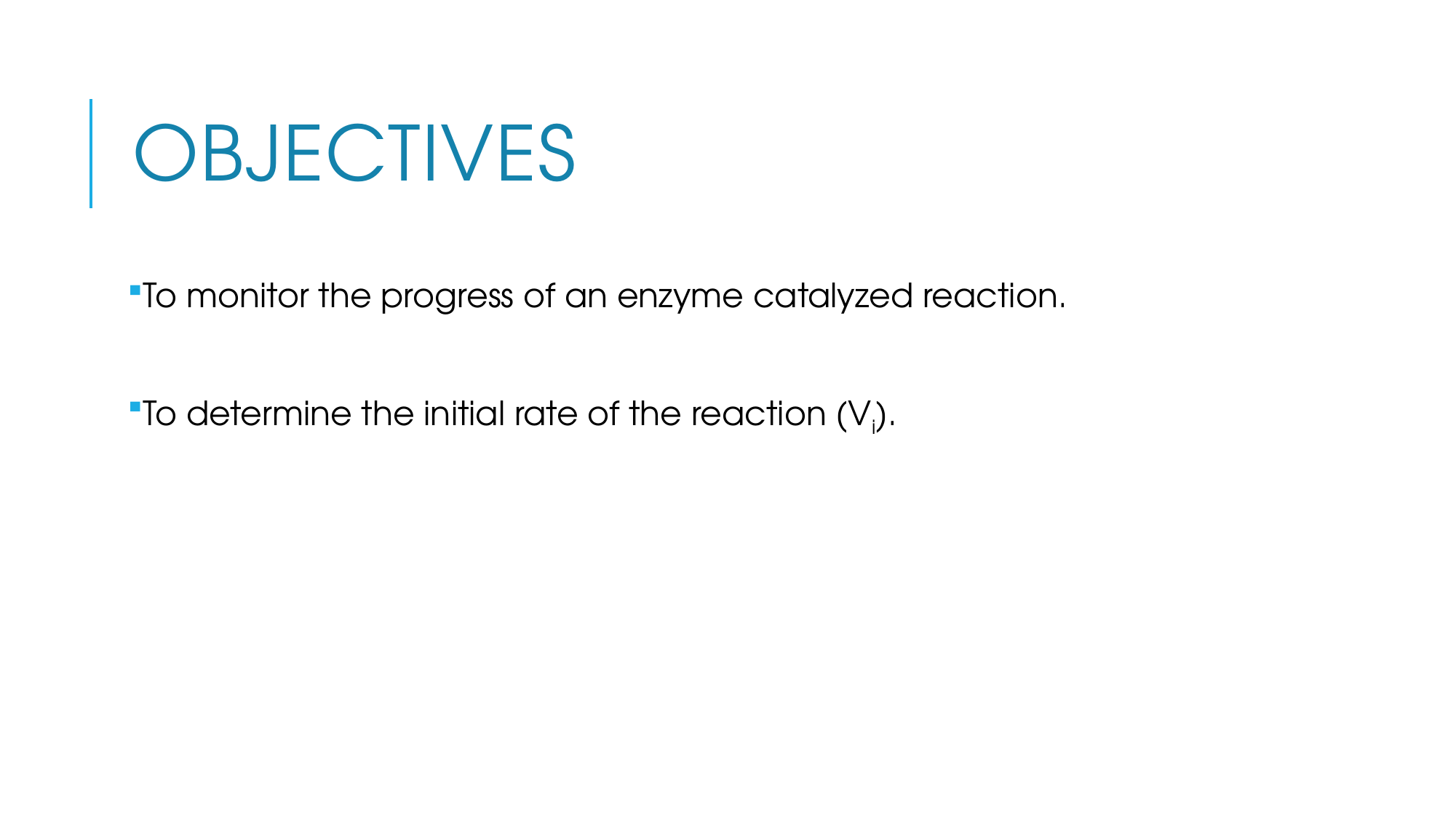

# Objectives
To monitor the progress of an enzyme catalyzed reaction.

To determine the initial rate of the reaction (Vi).